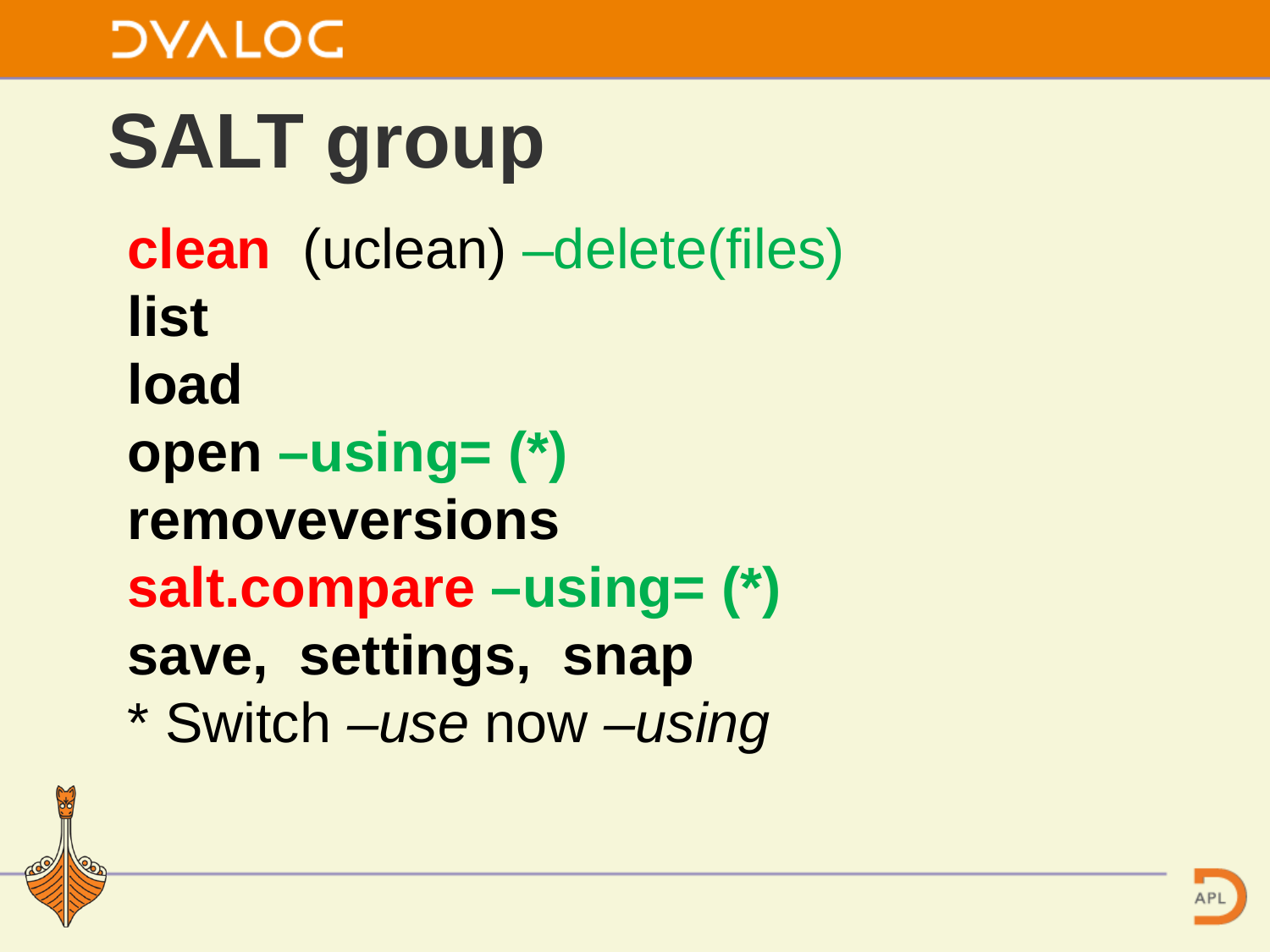

# SALT group
clean  (uclean) –delete(files)
list
load
open –using= (*)
removeversions
salt.compare –using= (*)
save,  settings,  snap
* Switch –use now –using